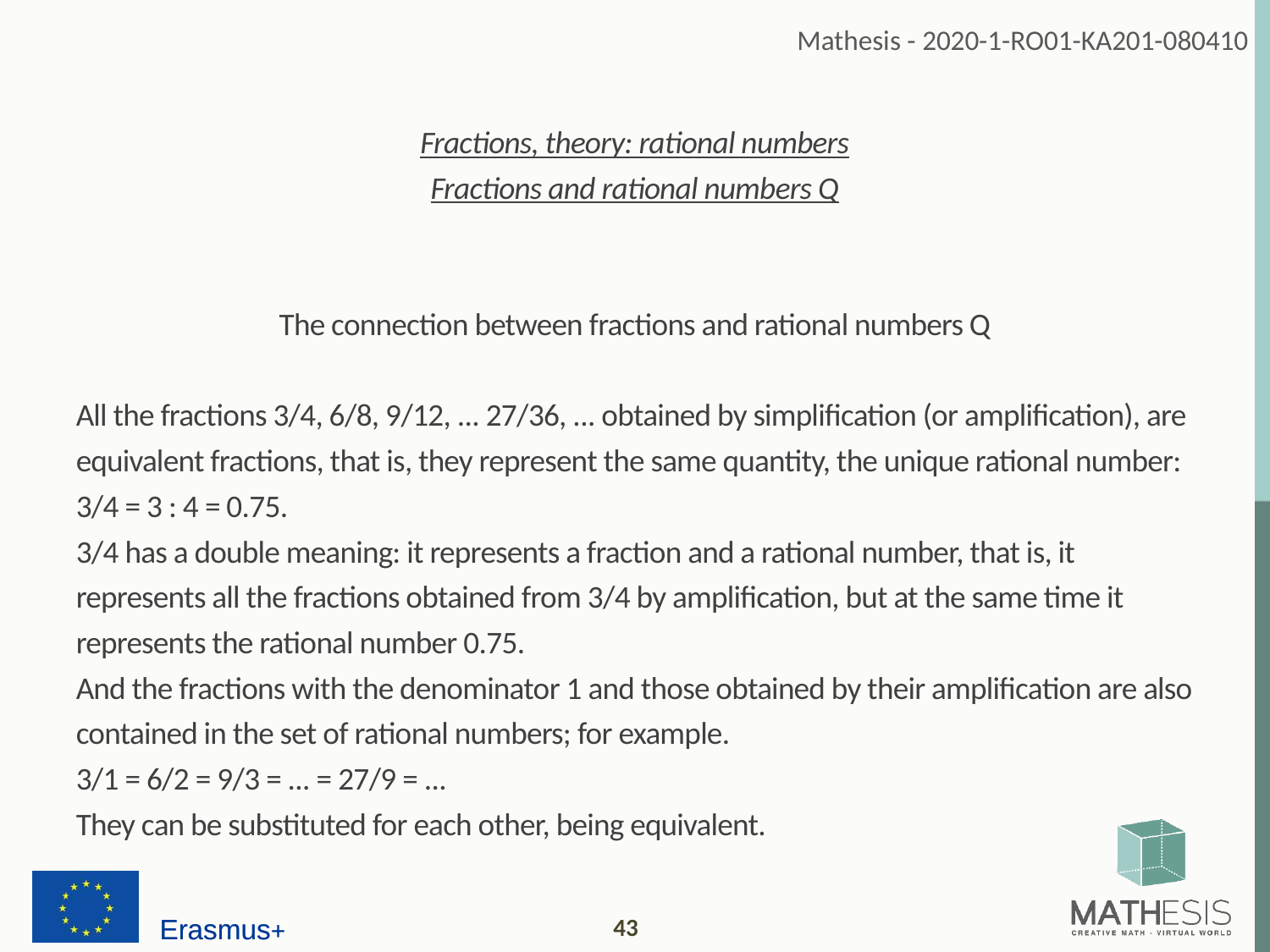

Fractions, theory: rational numbers
Fractions and rational numbers Q

The connection between fractions and rational numbers Q

All the fractions 3/4, 6/8, 9/12, ... 27/36, ... obtained by simplification (or amplification), are equivalent fractions, that is, they represent the same quantity, the unique rational number:
3/4 = 3 : 4 = 0.75.
3/4 has a double meaning: it represents a fraction and a rational number, that is, it represents all the fractions obtained from 3/4 by amplification, but at the same time it represents the rational number 0.75.
And the fractions with the denominator 1 and those obtained by their amplification are also contained in the set of rational numbers; for example.
3/1 = 6/2 = 9/3 = ... = 27/9 = ...
They can be substituted for each other, being equivalent.